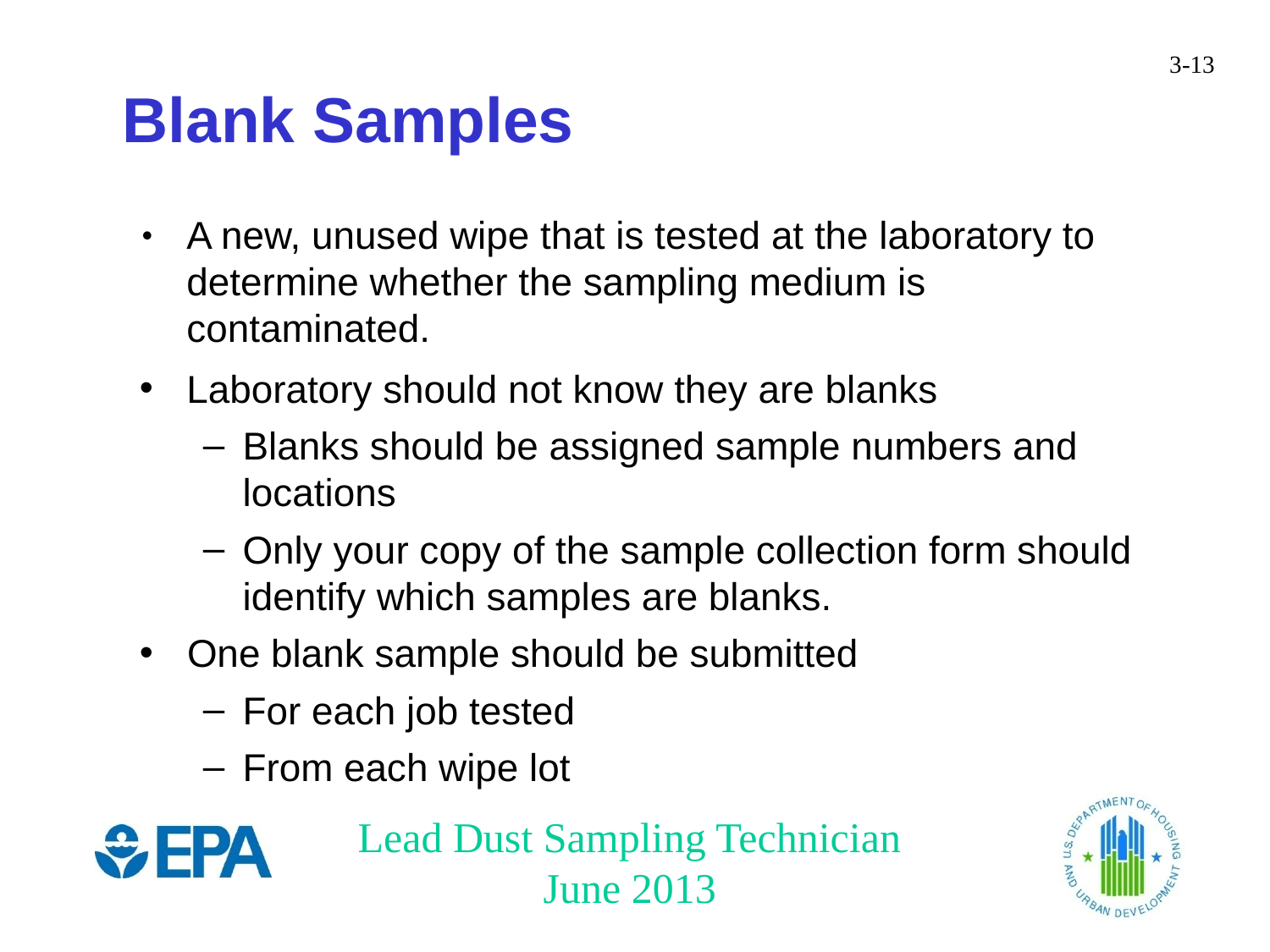

Blank Samples
A new, unused wipe that is tested at the laboratory to determine whether the sampling medium is contaminated.
Laboratory should not know they are blanks
Blanks should be assigned sample numbers and locations
Only your copy of the sample collection form should identify which samples are blanks.
One blank sample should be submitted
For each job tested
From each wipe lot